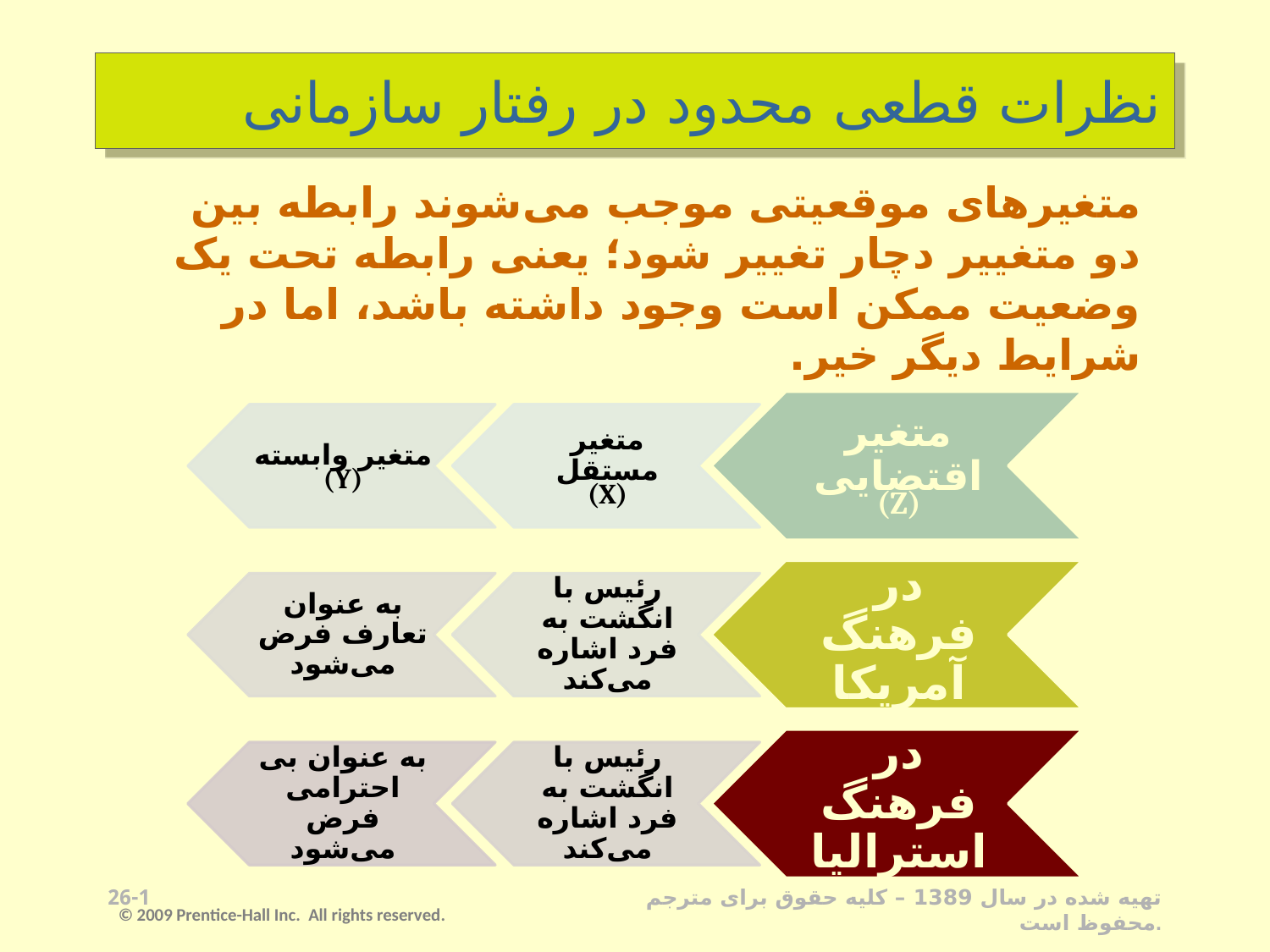

# نظرات قطعی محدود در رفتار سازمانی
متغیرهای موقعیتی موجب می‌شوند رابطه بین دو متغییر دچار تغییر شود؛ یعنی رابطه تحت یک وضعیت ممکن است وجود داشته باشد، اما در شرایط دیگر خیر.
متغیر اقتضایی
(Z)
متغیر مستقل
(X)
متغیر وابسته
(Y)
در فرهنگ آمریکا
رئیس با انگشت به فرد اشاره می‌کند
به عنوان تعارف فرض می‌شود
در فرهنگ استرالیا
رئیس با انگشت به فرد اشاره می‌کند
به عنوان بی احترامی فرض می‌شود
1-26
© 2009 Prentice-Hall Inc.  All rights reserved.